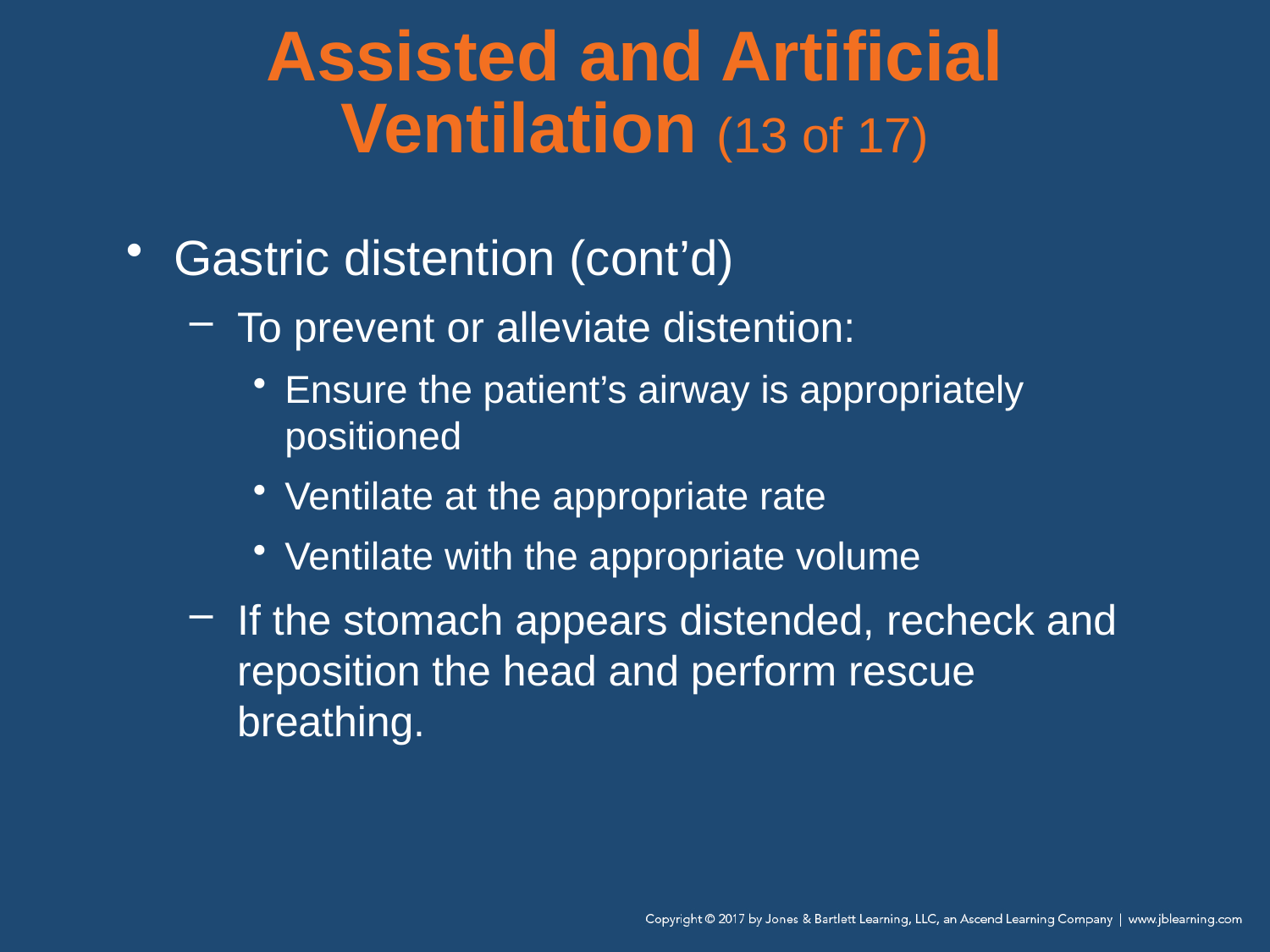

# Assisted and Artificial Ventilation (13 of 17)
Gastric distention (cont’d)
To prevent or alleviate distention:
Ensure the patient’s airway is appropriately positioned
Ventilate at the appropriate rate
Ventilate with the appropriate volume
If the stomach appears distended, recheck and reposition the head and perform rescue breathing.